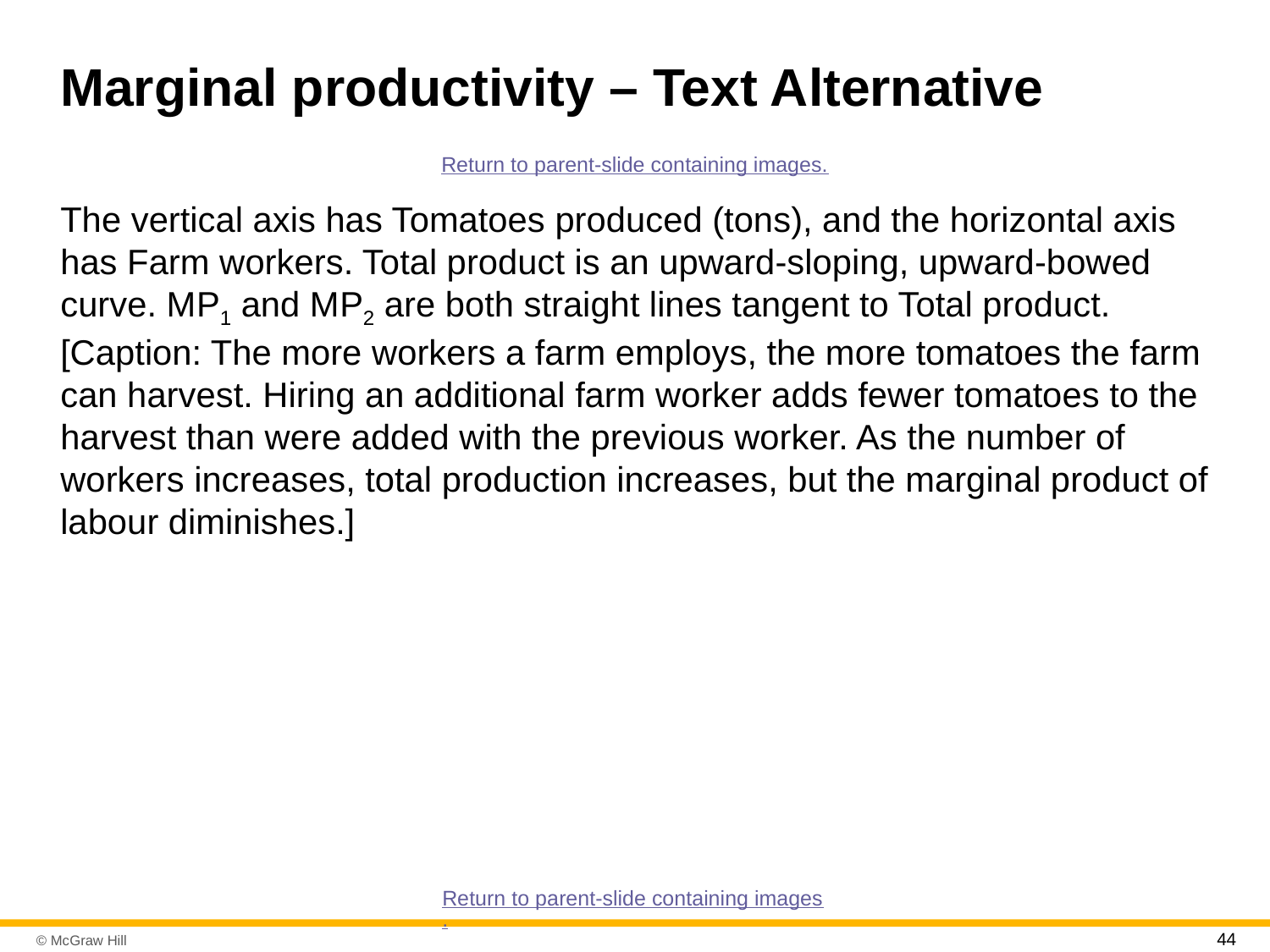

# Marginal productivity – Text Alternative
Return to parent-slide containing images.
The vertical axis has Tomatoes produced (tons), and the horizontal axis has Farm workers. Total product is an upward-sloping, upward-bowed curve. M P1 and M P2 are both straight lines tangent to Total product. [Caption: The more workers a farm employs, the more tomatoes the farm can harvest. Hiring an additional farm worker adds fewer tomatoes to the harvest than were added with the previous worker. As the number of workers increases, total production increases, but the marginal product of labour diminishes.]
Return to parent-slide containing images.